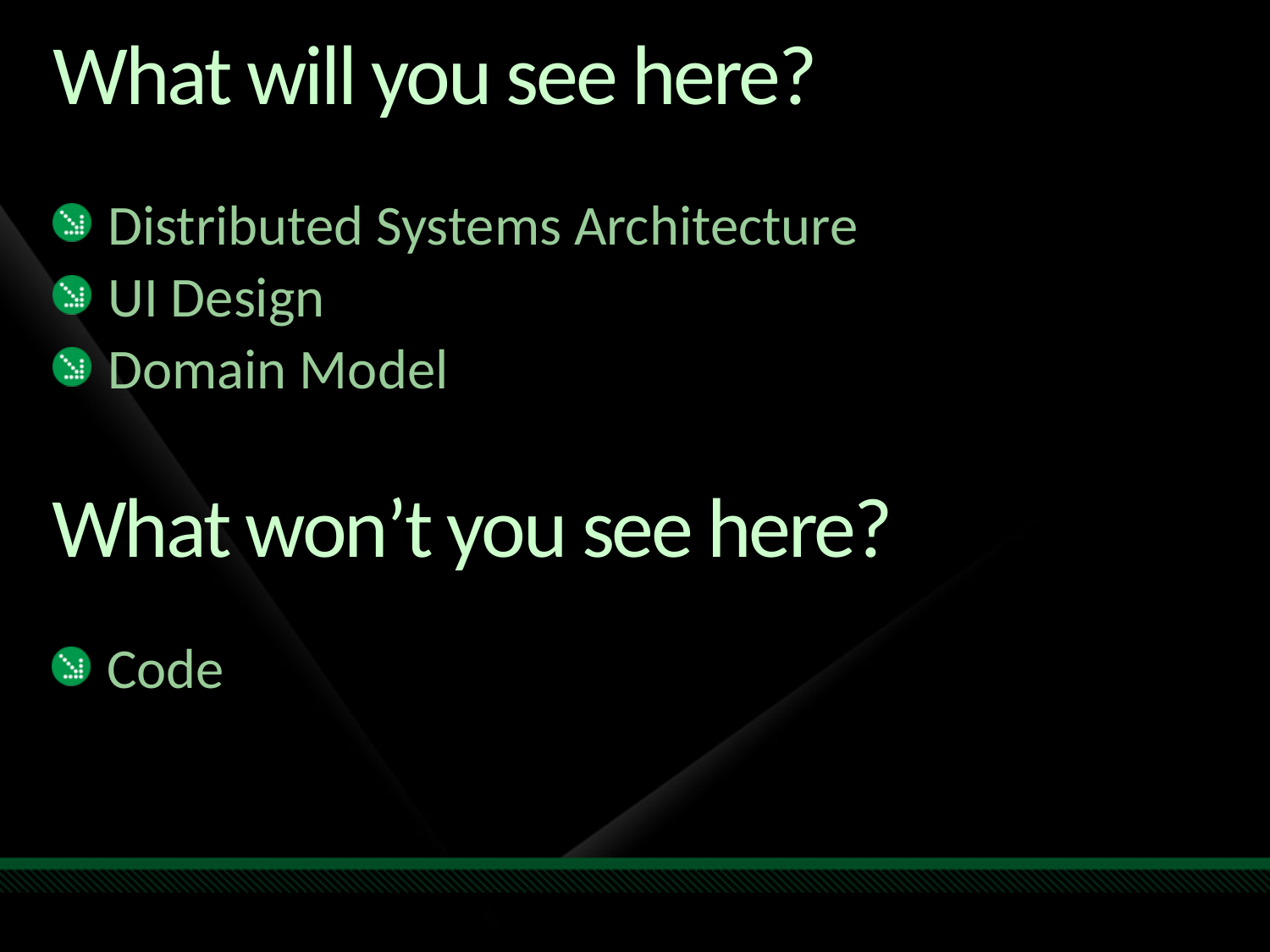

# What will you see here?
Distributed Systems Architecture
UI Design
Domain Model

What won’t you see here?
Code